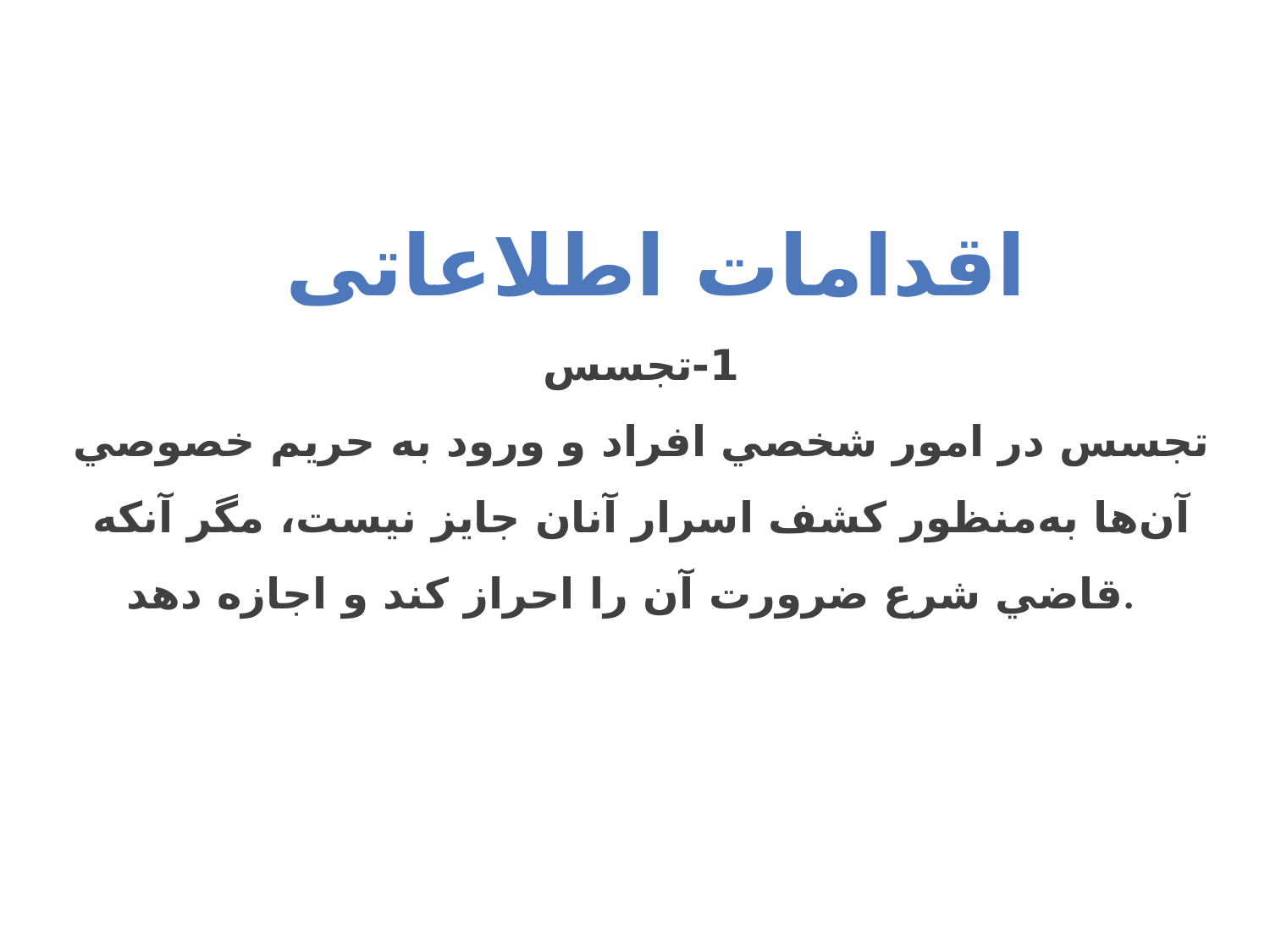

اقدامات اطلاعاتی
1-تجسس
تجسس در امور شخصي افراد و ورود به حريم خصوصي آن‌ها به‌منظور كشف اسرار آنان جايز نيست، مگر آنكه قاضي شرع ضرورت آن را احراز كند و اجازه دهد.